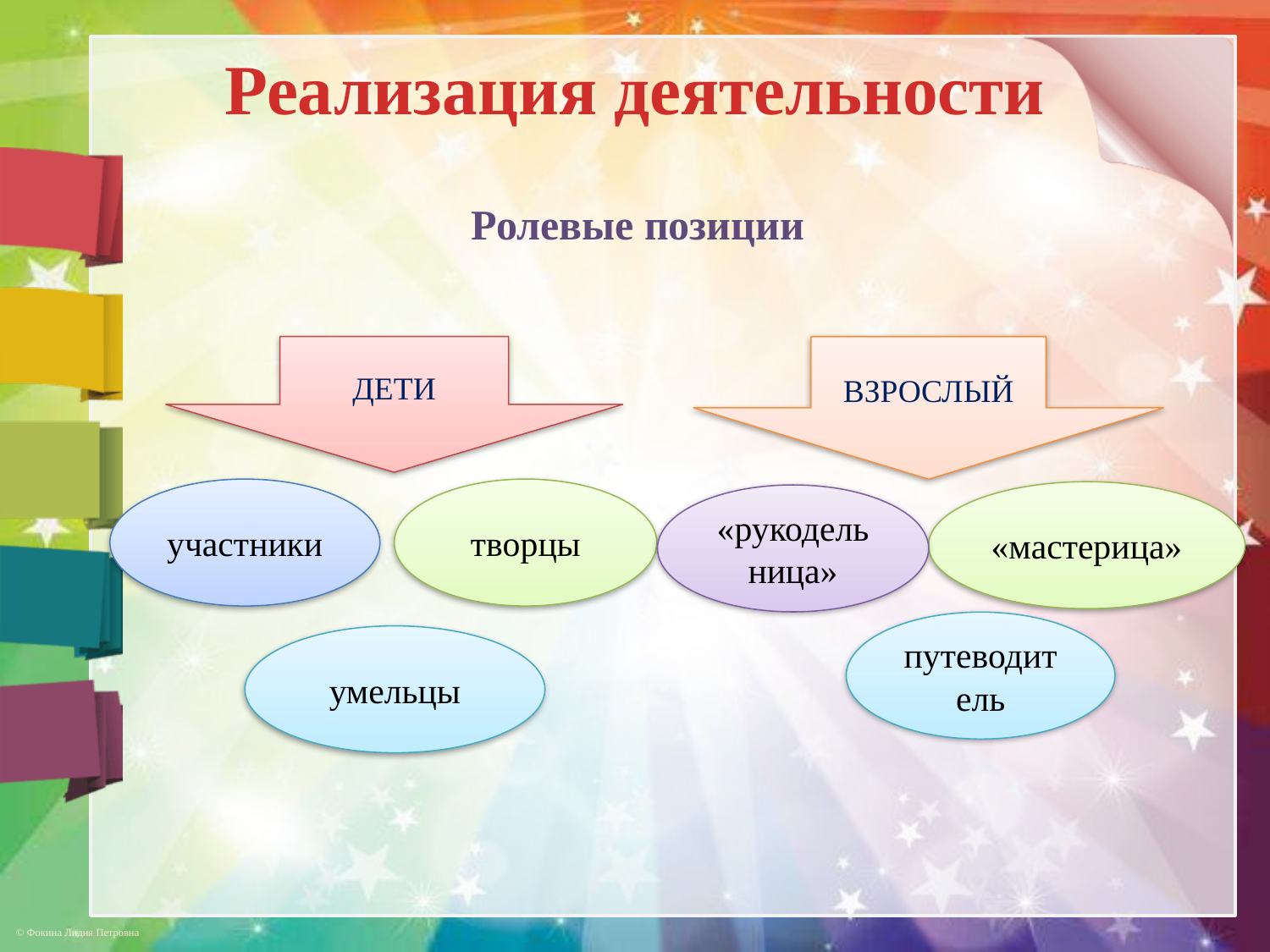

# Реализация деятельности

                            Ролевые позиции

ДЕТИ
ВЗРОСЛЫЙ
участники
творцы
«мастерица»
«рукодельница»
путеводитель
умельцы